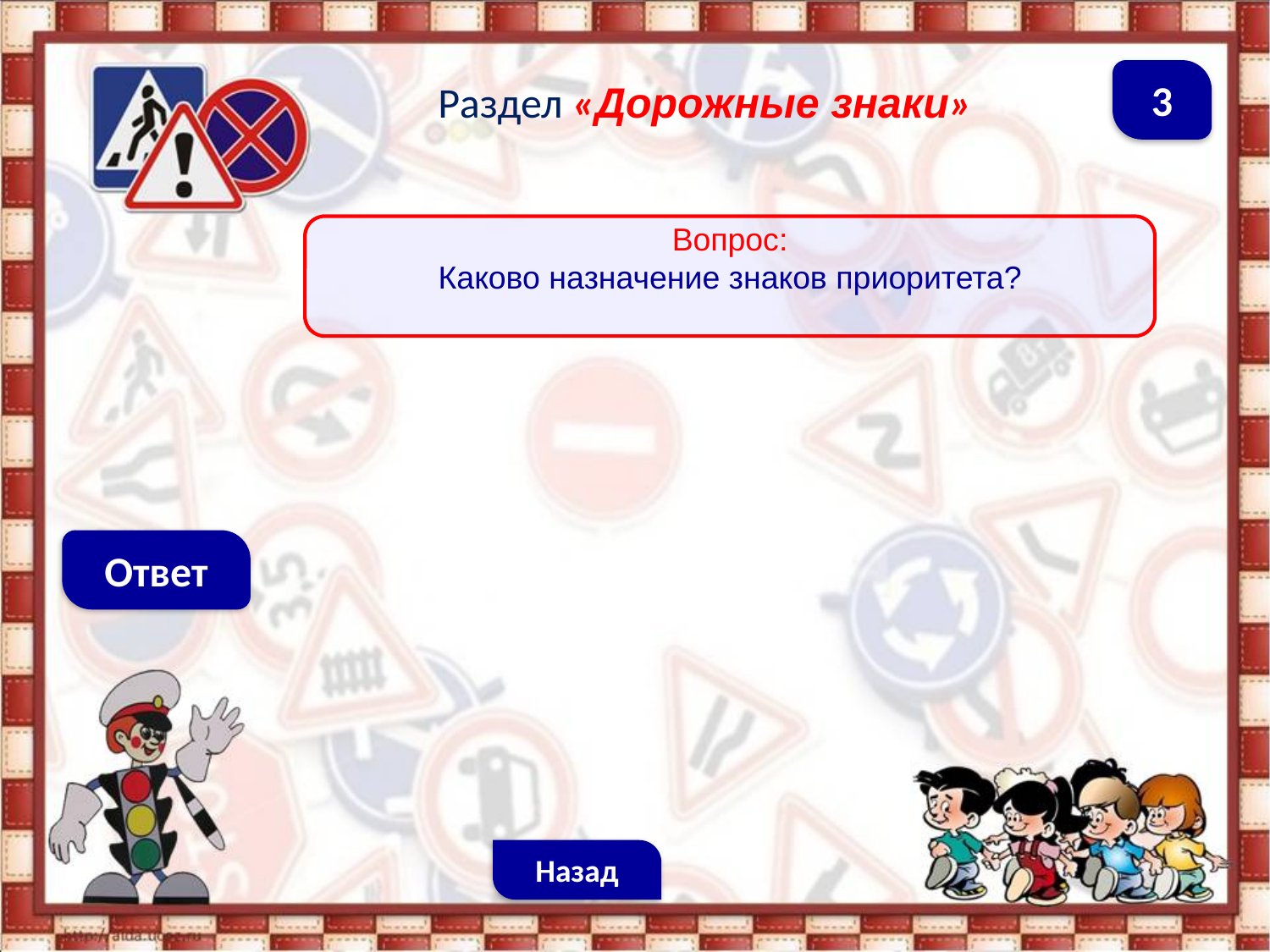

Раздел «Дорожные знаки»
3
Вопрос:
Каково назначение знаков приоритета?

Ответ
Назад